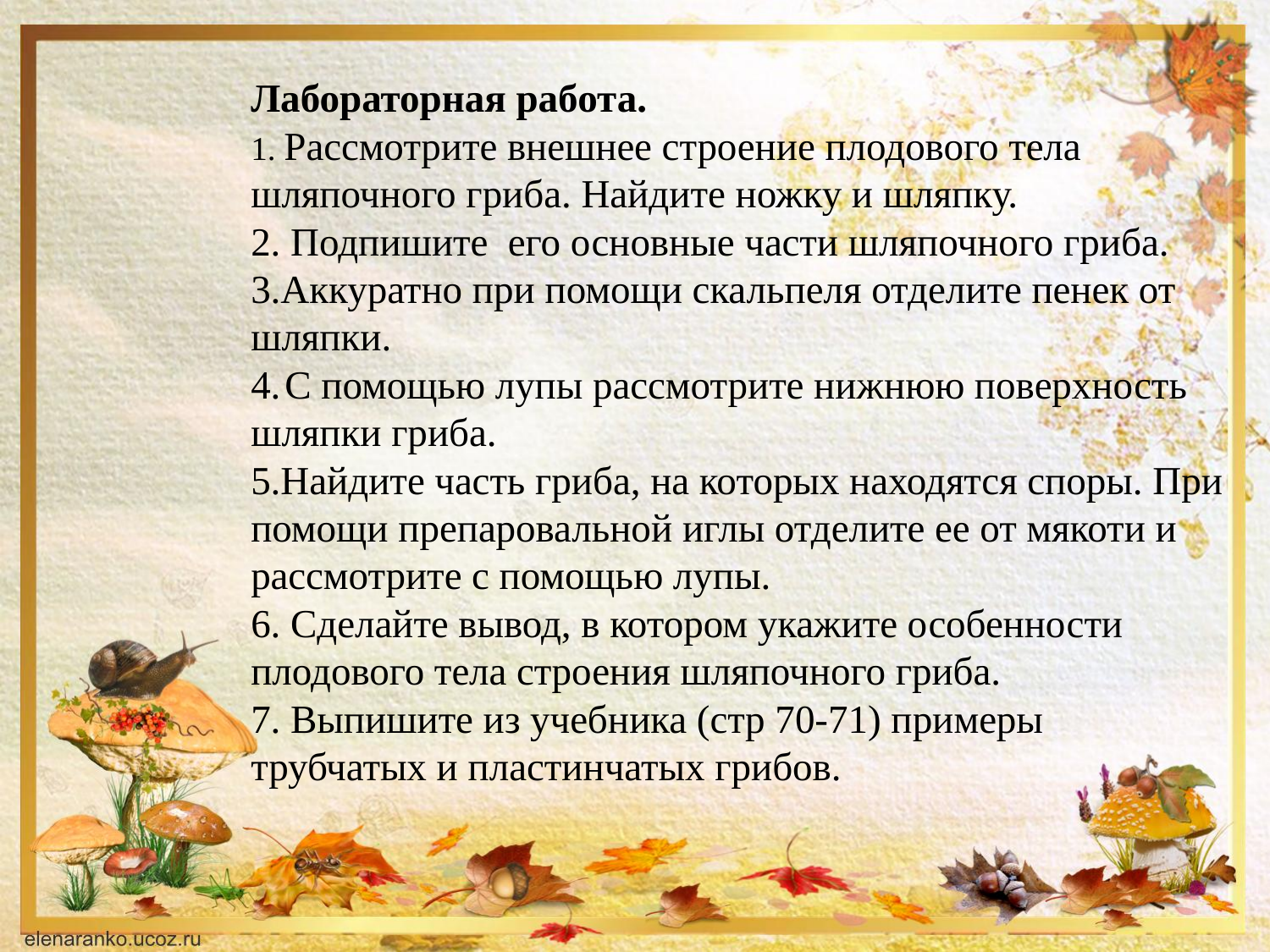

# Лабораторная работа. 1. Рассмотрите внешнее строение плодового тела шляпочного гриба. Найдите ножку и шляпку. 2. Подпишите  его основные части шляпочного гриба. 3.Аккуратно при помощи скальпеля отделите пенек от шляпки. 4. С помощью лупы рассмотрите нижнюю поверхность шляпки гриба. 5.Найдите часть гриба, на которых находятся споры. При помощи препаровальной иглы отделите ее от мякоти и рассмотрите с помощью лупы. 6. Сделайте вывод, в котором укажите особенности плодового тела строения шляпочного гриба. 7. Выпишите из учебника (стр 70-71) примеры трубчатых и пластинчатых грибов.